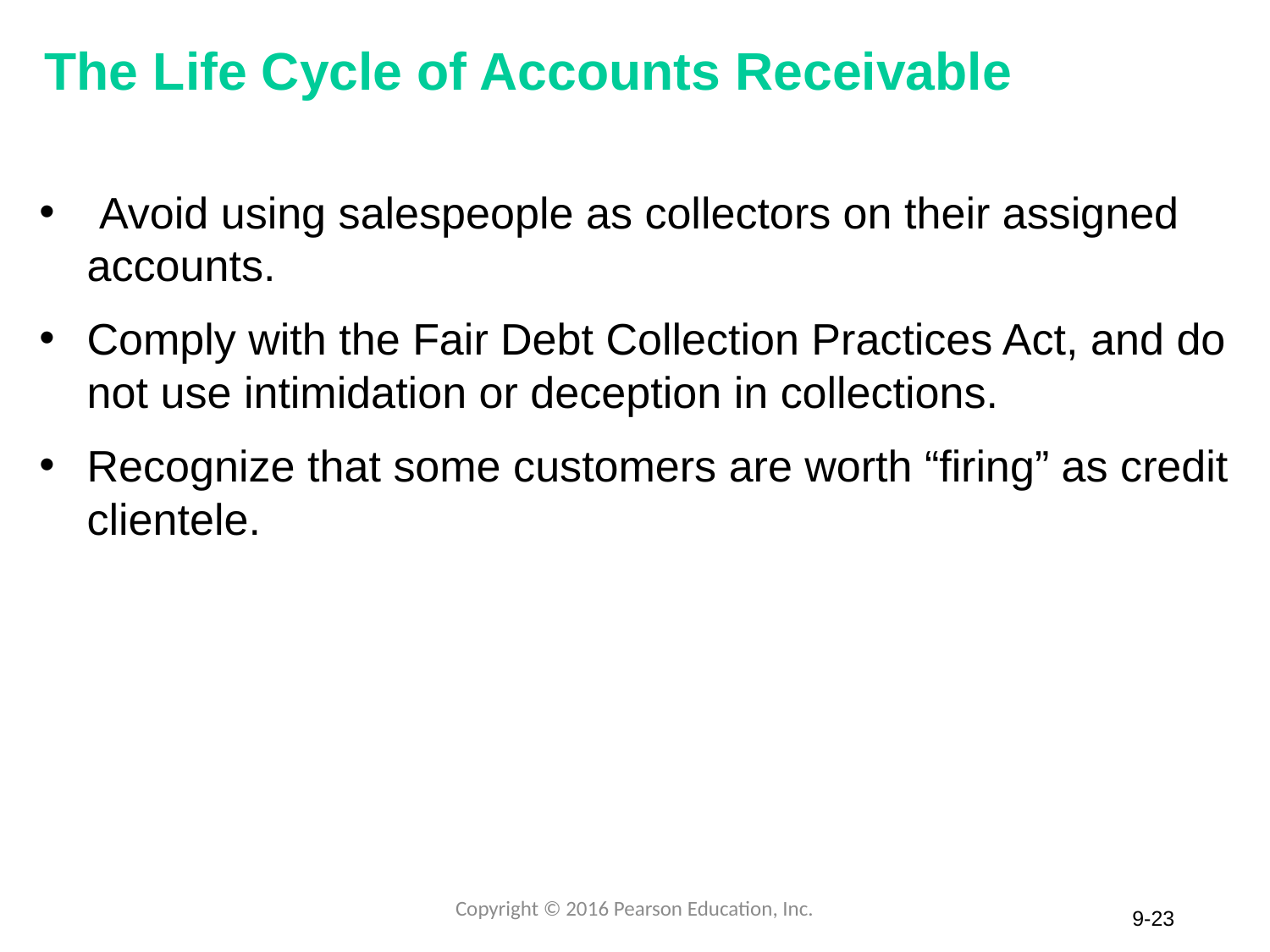

# The Life Cycle of Accounts Receivable

 Avoid using salespeople as collectors on their assigned accounts.

Comply with the Fair Debt Collection Practices Act, and do not use intimidation or deception in collections.

Recognize that some customers are worth “firing” as credit clientele.

Copyright © 2016 Pearson Education, Inc.